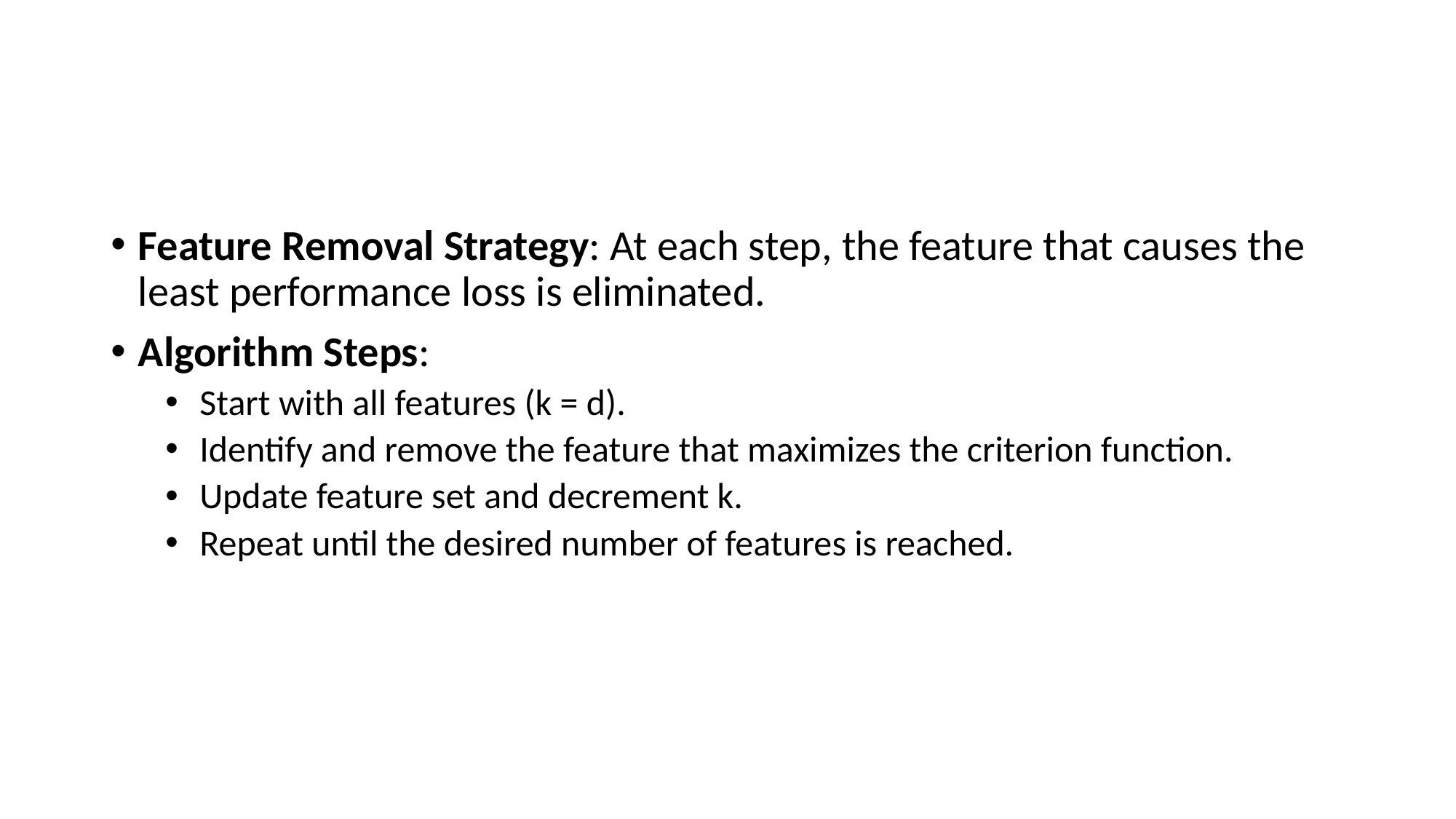

#
Feature Removal Strategy: At each step, the feature that causes the least performance loss is eliminated.
Algorithm Steps:
Start with all features (k = d).
Identify and remove the feature that maximizes the criterion function.
Update feature set and decrement k.
Repeat until the desired number of features is reached.